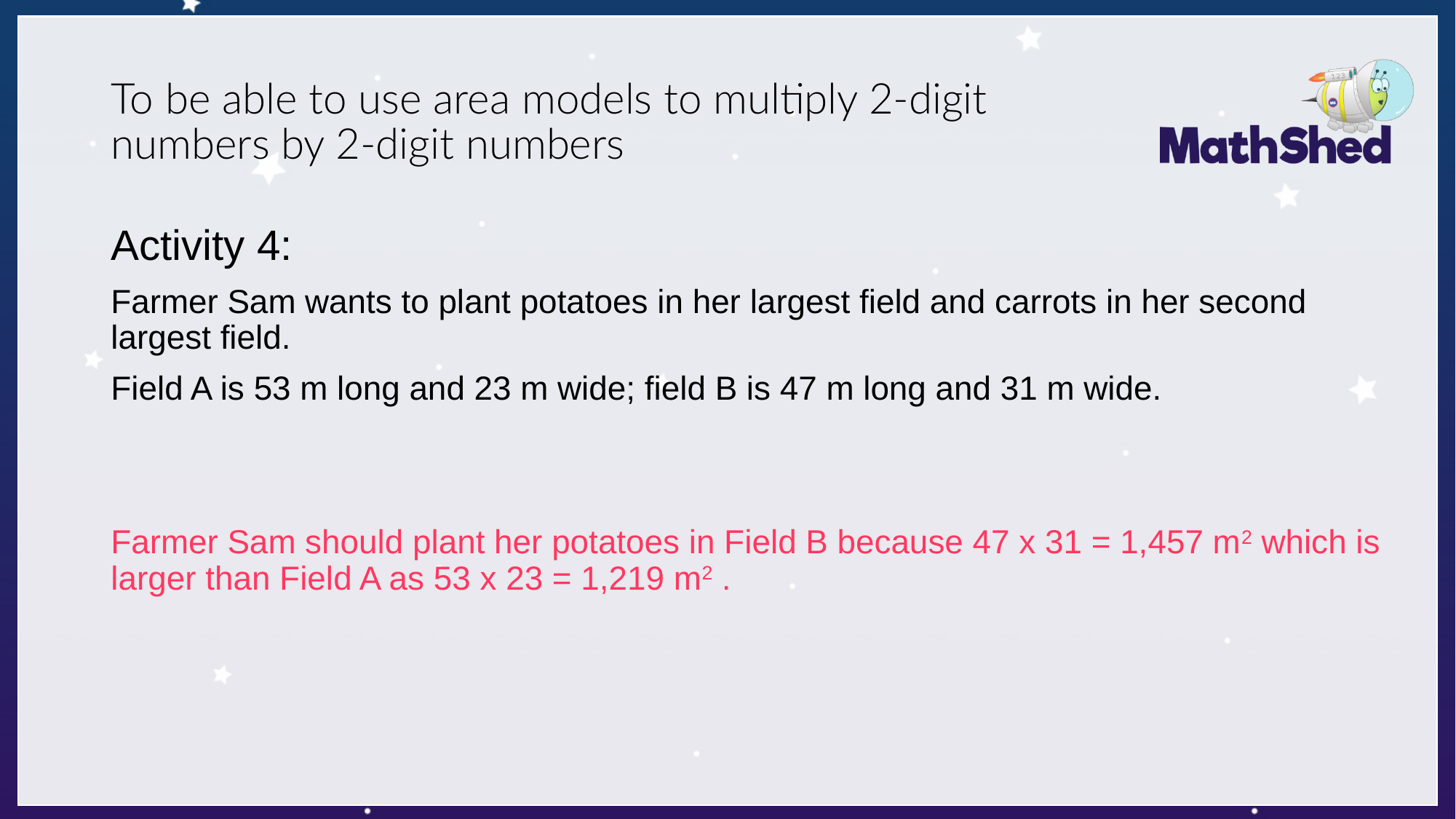

# To be able to use area models to multiply 2-digit numbers by 2-digit numbers
Activity 4:
Farmer Sam wants to plant potatoes in her largest field and carrots in her second largest field.
Field A is 53 m long and 23 m wide; field B is 47 m long and 31 m wide.

Farmer Sam should plant her potatoes in Field B because 47 x 31 = 1,457 m2 which is larger than Field A as 53 x 23 = 1,219 m2 .